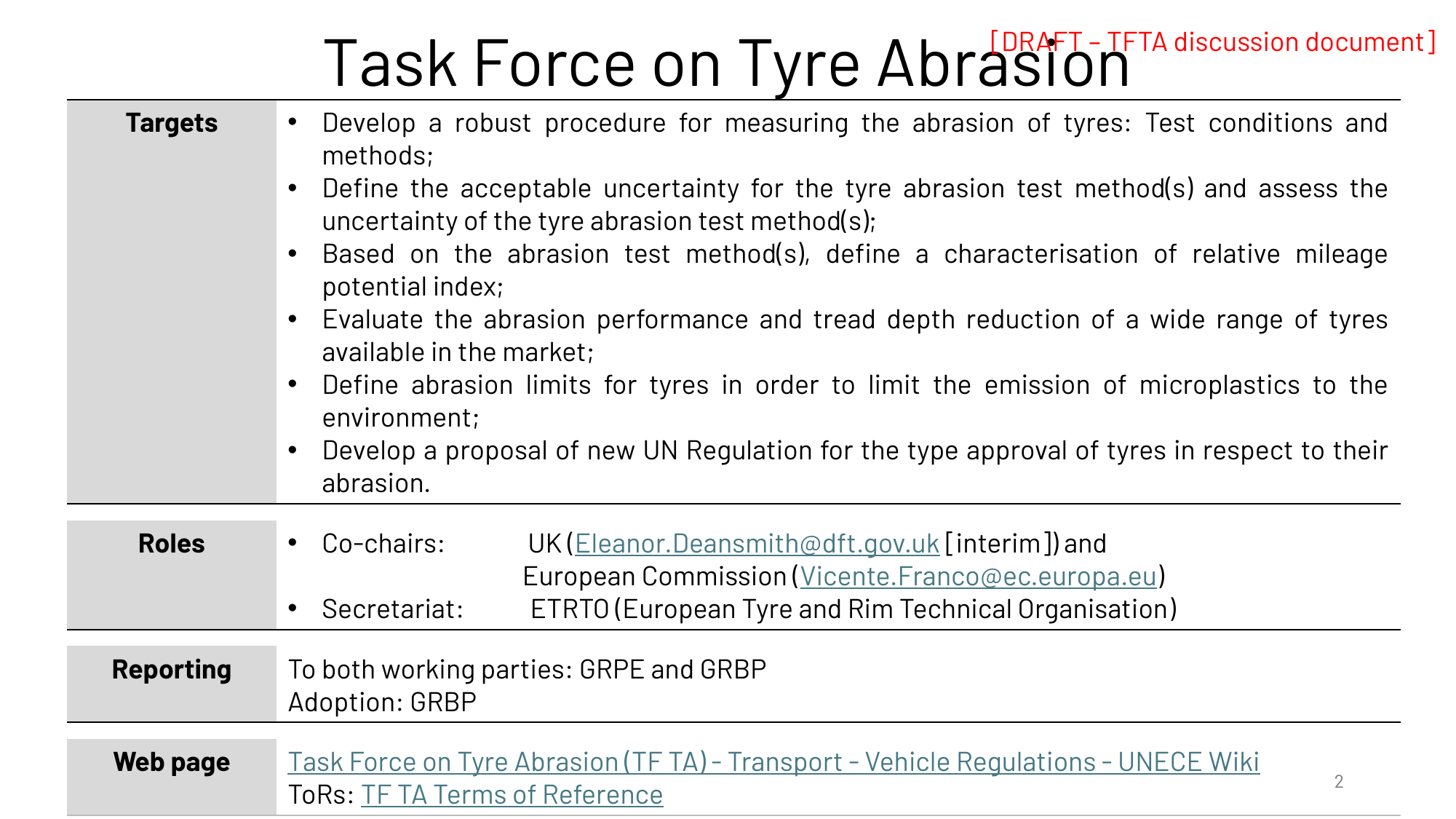

# Task Force on Tyre Abrasion
[DRAFT – TFTA discussion document]
| Targets | Develop a robust procedure for measuring the abrasion of tyres: Test conditions and methods; Define the acceptable uncertainty for the tyre abrasion test method(s) and assess the uncertainty of the tyre abrasion test method(s); Based on the abrasion test method(s), define a characterisation of relative mileage potential index; Evaluate the abrasion performance and tread depth reduction of a wide range of tyres available in the market; Define abrasion limits for tyres in order to limit the emission of microplastics to the environment; Develop a proposal of new UN Regulation for the type approval of tyres in respect to their abrasion. |
| --- | --- |
|  |  |
| Roles | Co-chairs: UK (Eleanor.Deansmith@dft.gov.uk [interim]) and European Commission (Vicente.Franco@ec.europa.eu) Secretariat: ETRTO (European Tyre and Rim Technical Organisation) |
|  |  |
| Reporting | To both working parties: GRPE and GRBP Adoption: GRBP |
|  |  |
| Web page | Task Force on Tyre Abrasion (TF TA) - Transport - Vehicle Regulations - UNECE Wiki ToRs: TF TA Terms of Reference |
2